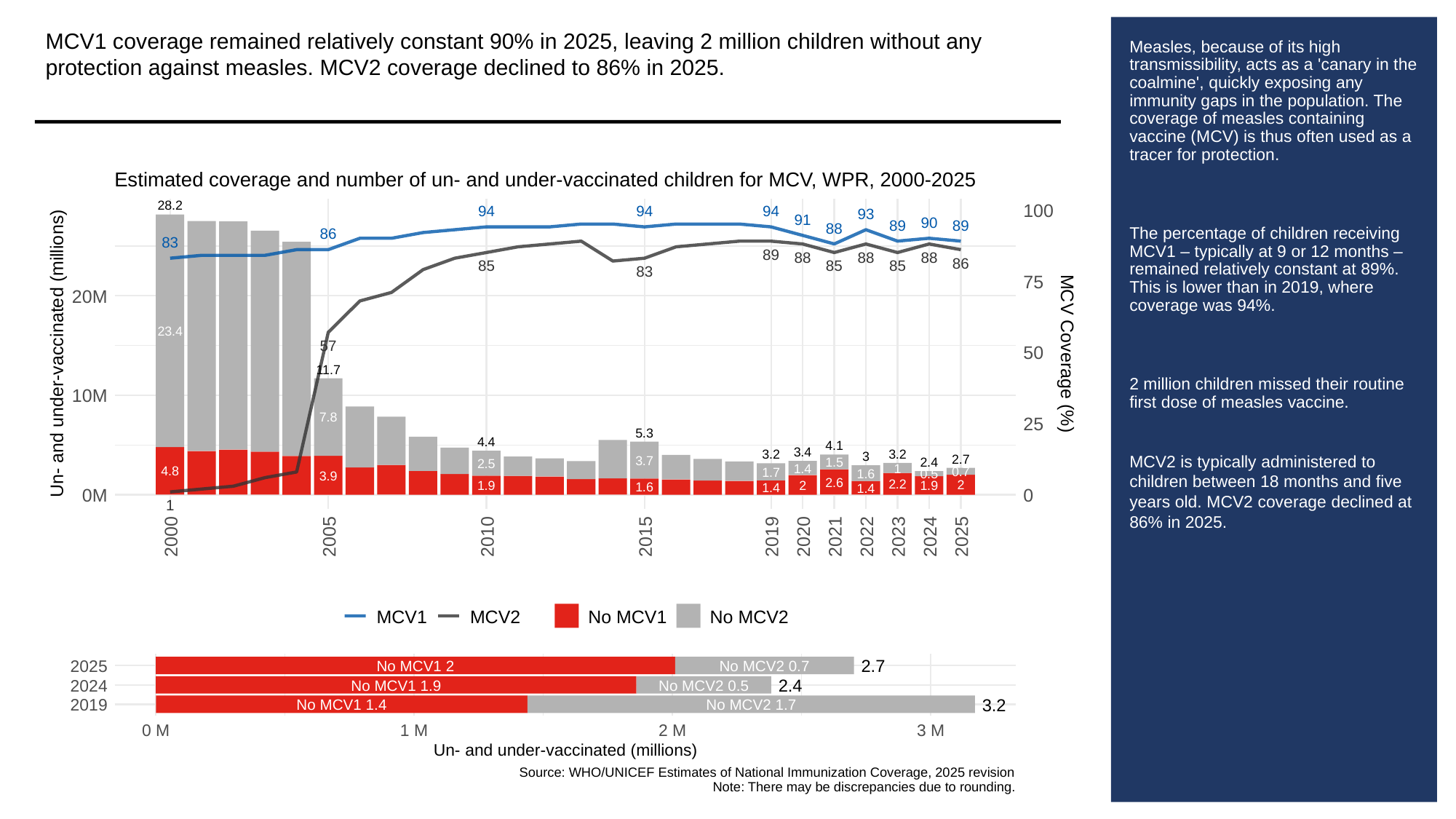

MCV1 coverage remained relatively constant 90% in 2025, leaving 2 million children without any protection against measles. MCV2 coverage declined to 86% in 2025.
# Measles, because of its high transmissibility, acts as a 'canary in the coalmine', quickly exposing any immunity gaps in the population. The coverage of measles containing vaccine (MCV) is thus often used as a tracer for protection.

The percentage of children receiving MCV1 – typically at 9 or 12 months – remained relatively constant at 89%. This is lower than in 2019, where coverage was 94%.

2 million children missed their routine first dose of measles vaccine.

MCV2 is typically administered to children between 18 months and five years old. MCV2 coverage declined at 86% in 2025.

Estimated coverage and number of un- and under-vaccinated children for MCV, WPR, 2000-2025

28.2
100
94
94
94
93
91

90
89
89

88

86

83

89
88
88
88
86
85
85
85
83
75
20M

23.4
57

50
Un- and under-vaccinated (millions)
MCV Coverage (%)
11.7

10M

7.8

25
5.3

4.4

4.1

3.4

3.2
3.2

3

2.7

3.7

2.4
1.5

2.5

1
1.4

4.8
0.7
1.7

1.6
0.5

3.9

2.6

2.2

2
2

1.9

1.9

1.6
1.4
1.4
0M
0

1
2000
2005
2010
2015
2019
2020
2021
2022
2023
2024
2025

MCV1
MCV2
No MCV1
No MCV2

2.7
2025
No MCV1 2
No MCV2 0.7

2.4
2024
No MCV1 1.9
No MCV2 0.5

3.2
2019
No MCV1 1.4
No MCV2 1.7

0 M
1 M
2 M
3 M
Un- and under-vaccinated (millions)
Source: WHO/UNICEF Estimates of National Immunization Coverage, 2025 revision
Note: There may be discrepancies due to rounding.